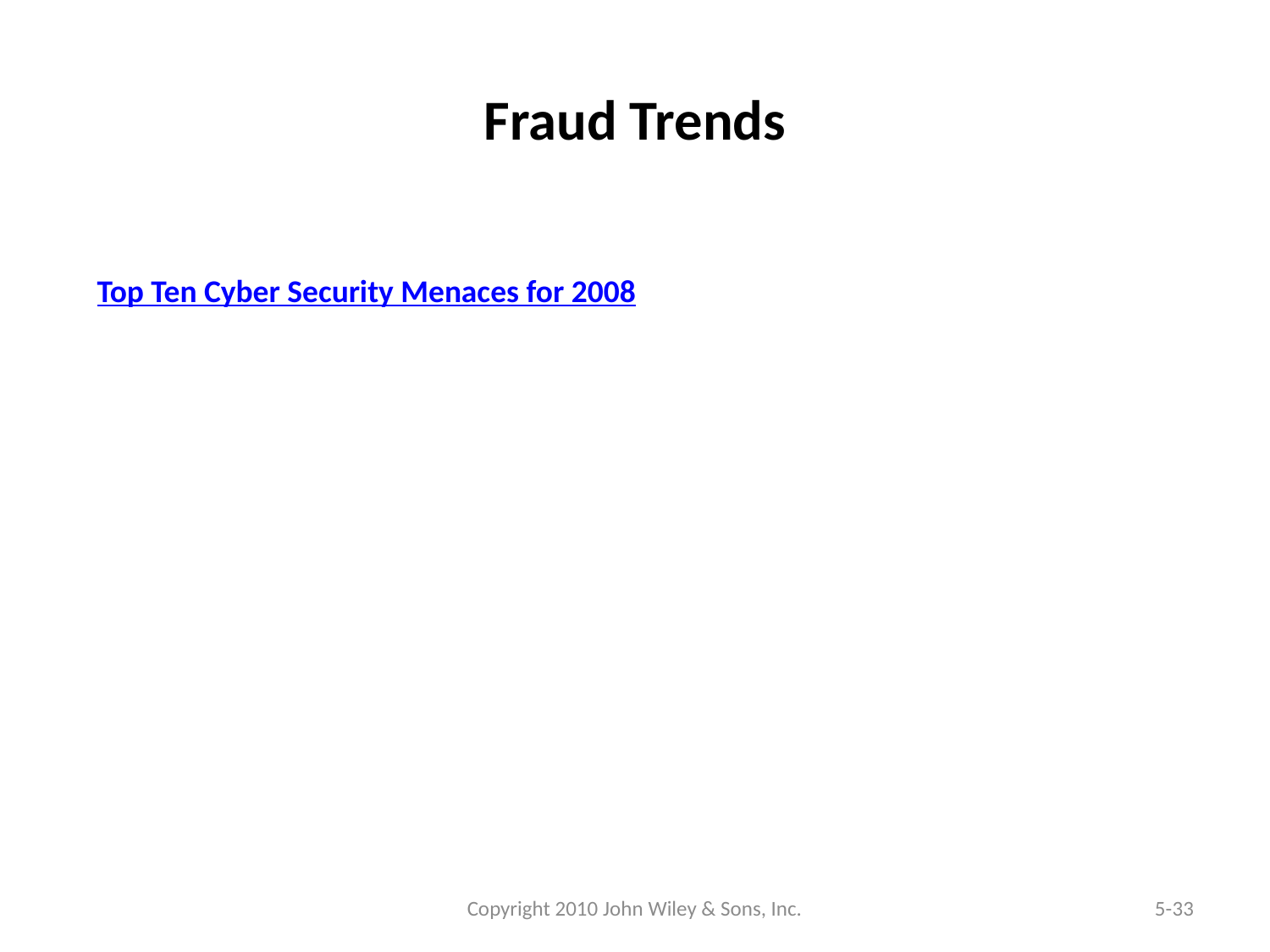

# Fraud Trends
Top Ten Cyber Security Menaces for 2008

Copyright 2010 John Wiley & Sons, Inc.
5-33